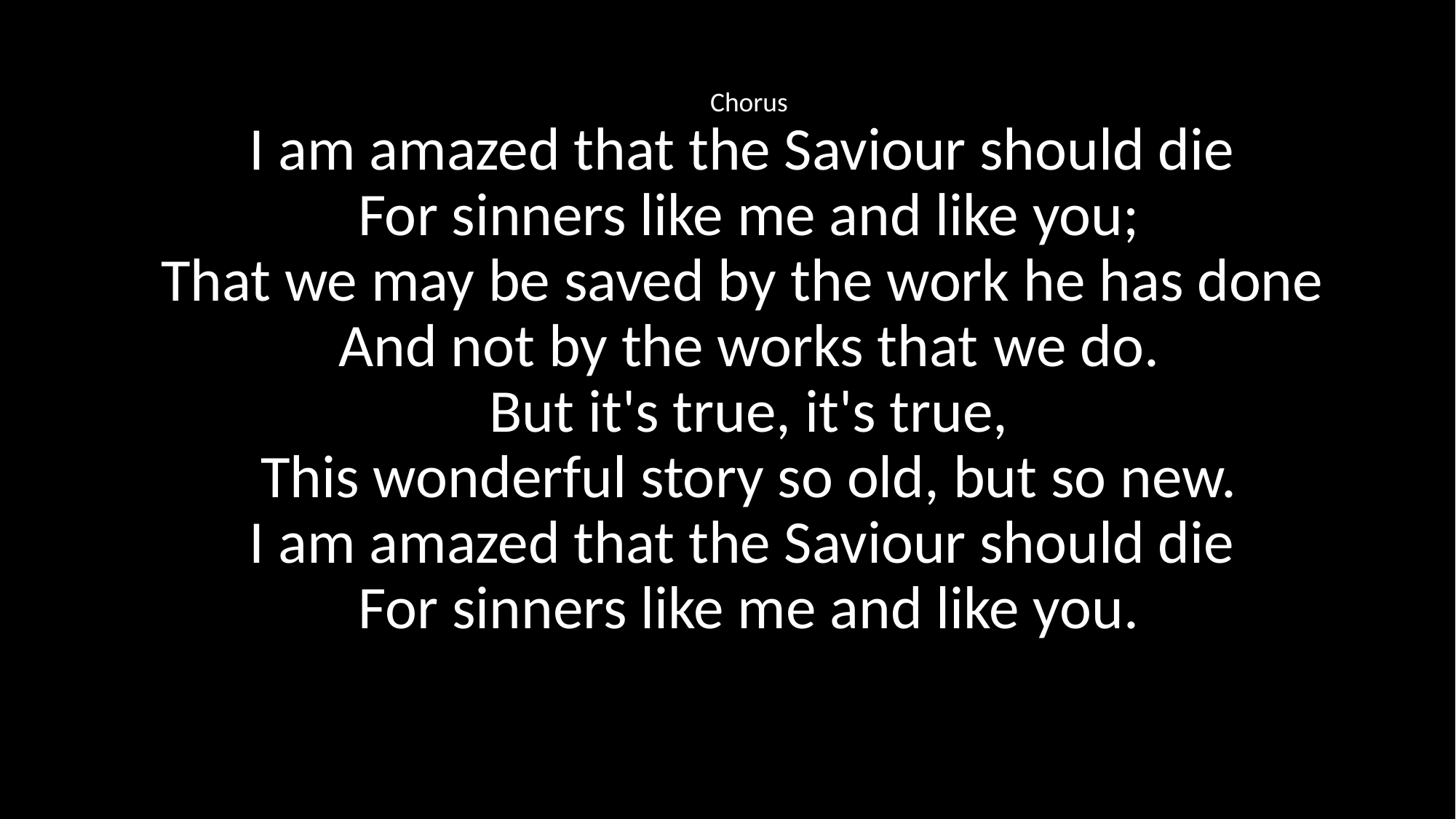

Chorus
I am amazed that the Saviour should die
For sinners like me and like you;
That we may be saved by the work he has done
And not by the works that 	we do.
But it's true, it's true,
This wonderful story so old, but so new.
I am amazed that the Saviour should die
For sinners like me and like you.